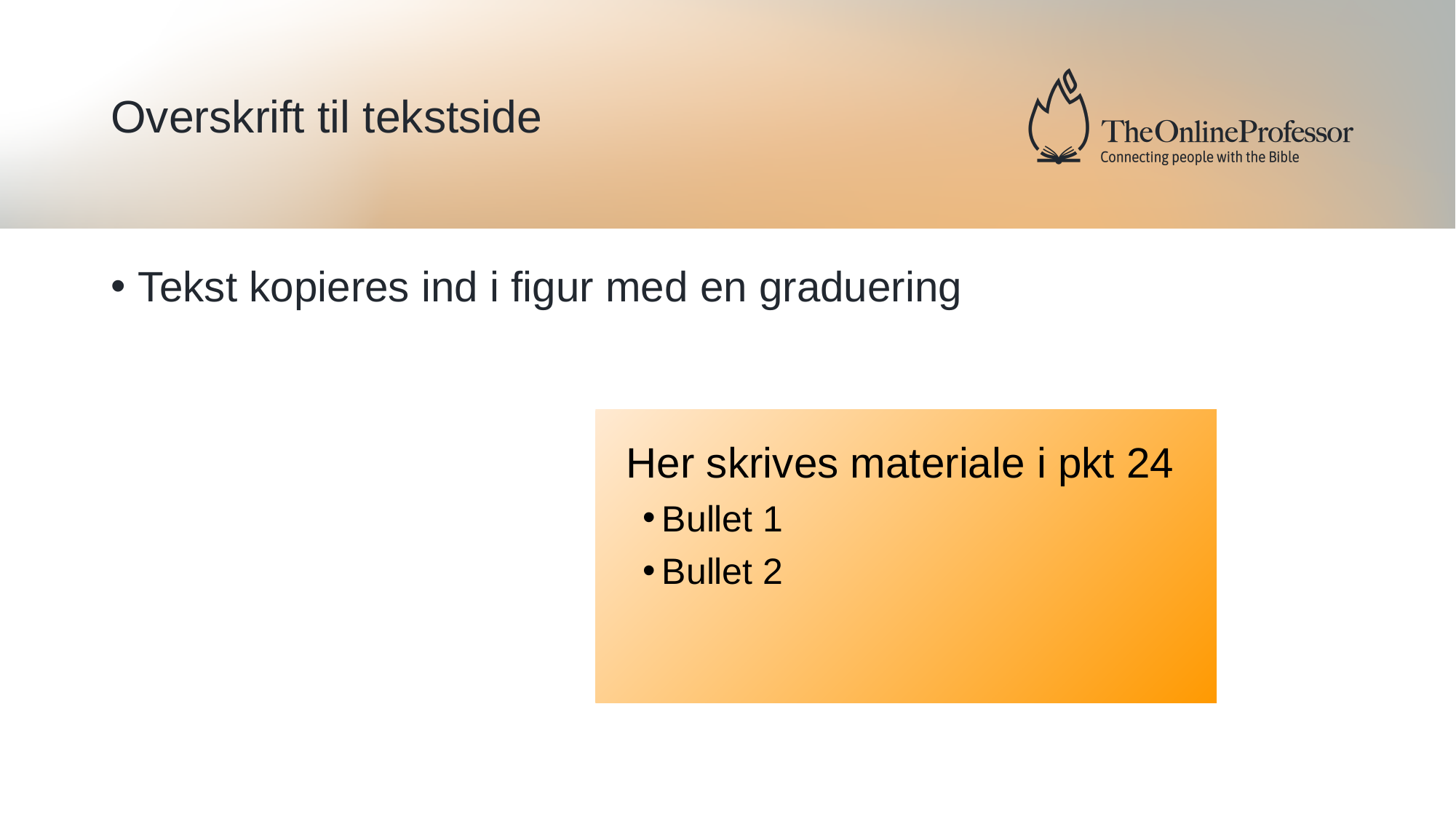

# Overskrift til tekstside
Tekst kopieres ind i figur med en graduering
 Her skrives materiale i pkt 24
Bullet 1
Bullet 2